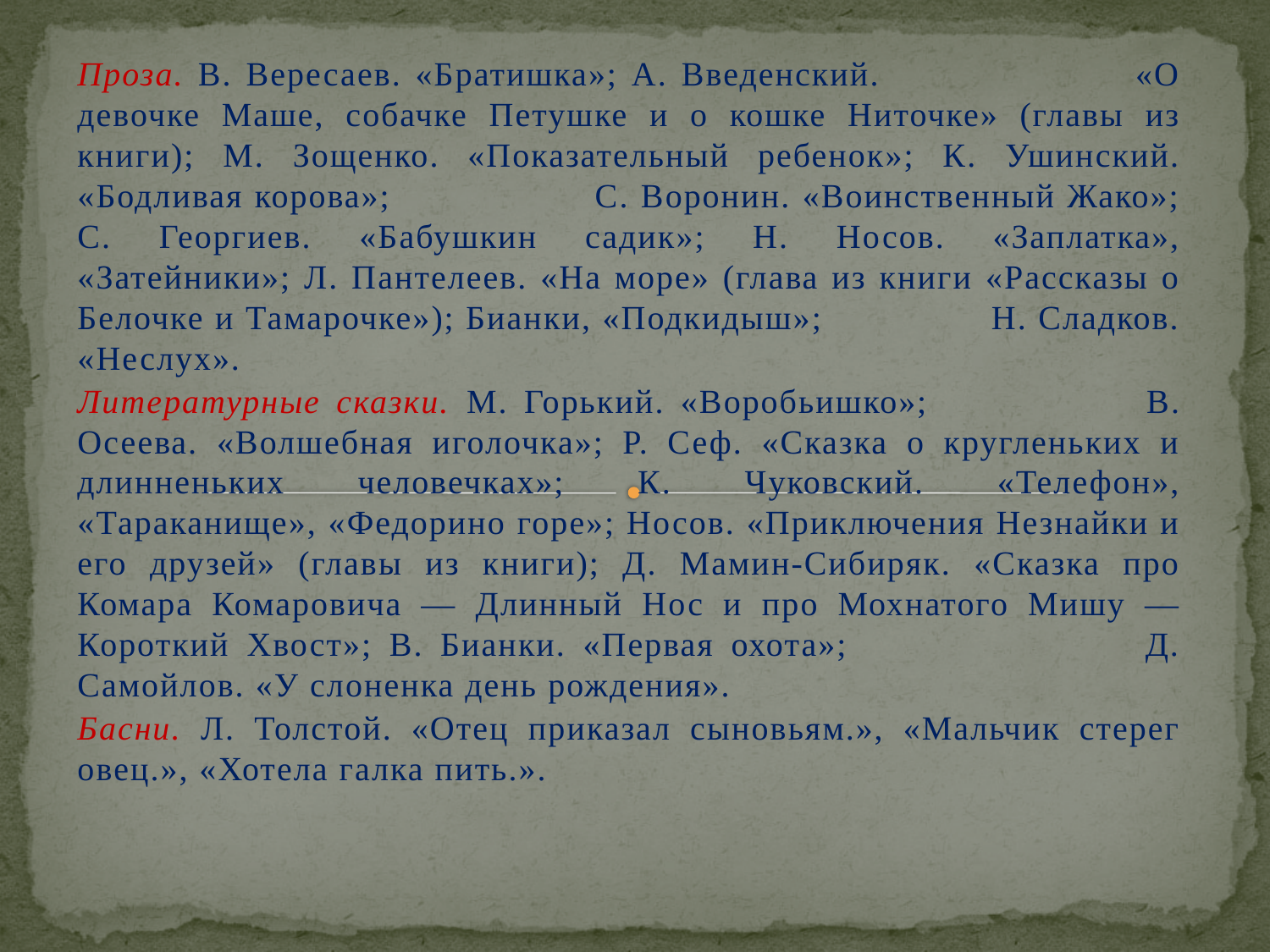

Проза. В. Вересаев. «Братишка»; А. Введенский.                   «О девочке Маше, собачке Петушке и о кошке Ниточке» (главы из книги); М. Зощенко. «Показательный ребенок»; К. Ушинский. «Бодливая корова»;                  С. Воронин. «Воинственный Жако»; С. Георгиев. «Бабушкин садик»; Н. Носов. «Заплатка», «Затейники»; Л. Пантелеев. «На море» (глава из книги «Рассказы о Белочке и Тамарочке»); Бианки, «Подкидыш»;                Н. Сладков. «Неслух».
Литературные сказки. М. Горький. «Воробьишко»;              В. Осеева. «Волшебная иголочка»; Р. Сеф. «Сказка о кругленьких и длинненьких человечках»; К. Чуковский. «Телефон», «Тараканище», «Федорино горе»; Носов. «Приключения Незнайки и его друзей» (главы из книги); Д. Мамин-Сибиряк. «Сказка про Комара Комаровича — Длинный Нос и про Мохнатого Мишу — Короткий Хвост»; В. Бианки. «Первая охота»;                  Д. Самойлов. «У слоненка день рождения».
Басни. Л. Толстой. «Отец приказал сыновьям.», «Мальчик стерег овец.», «Хотела галка пить.».